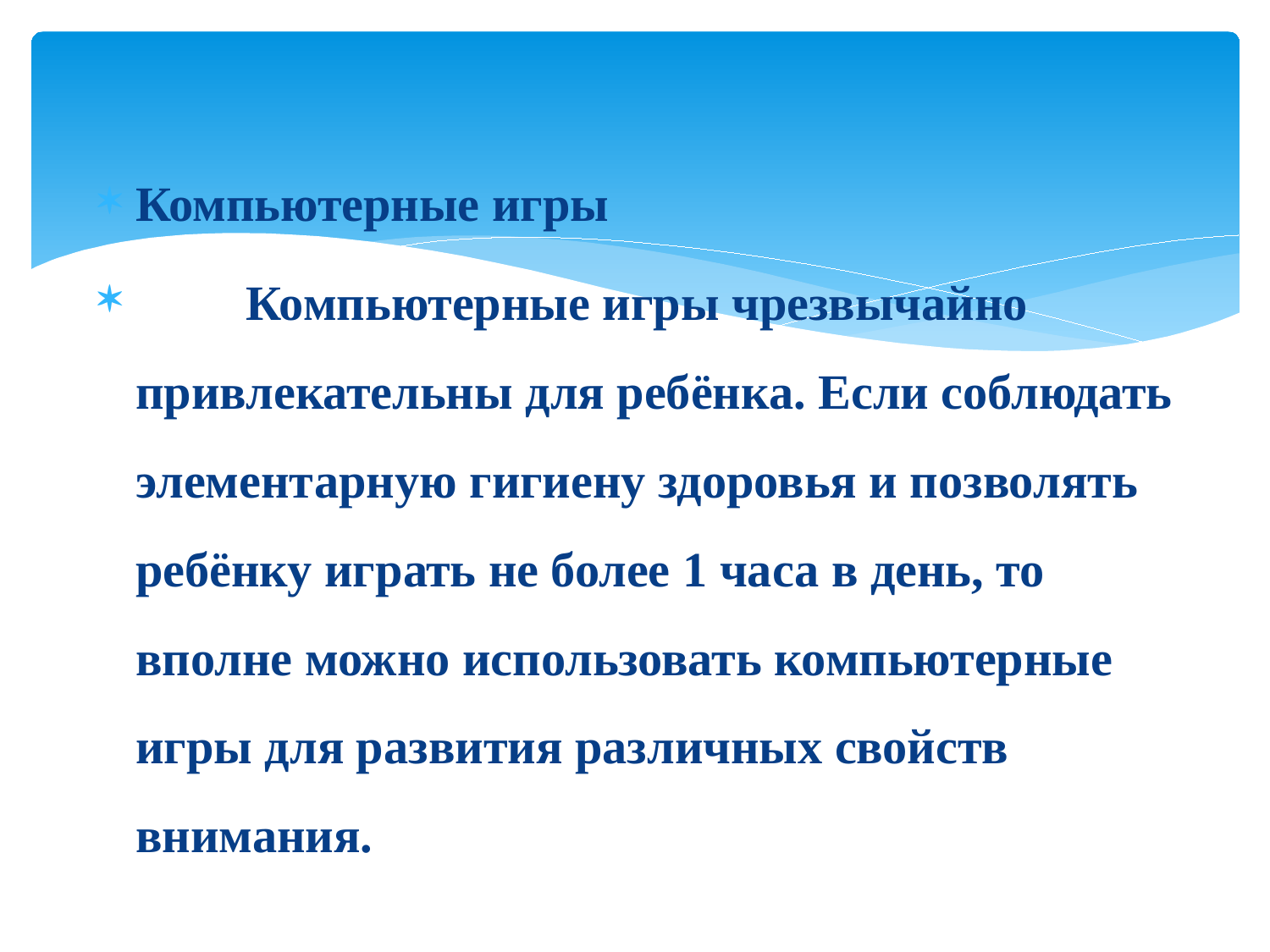

Компьютерные игры
         Компьютерные игры чрезвычайно привлекательны для ребёнка. Если соблюдать элементарную гигиену здоровья и позволять ребёнку играть не более 1 часа в день, то вполне можно использовать компьютерные игры для развития различных свойств внимания.